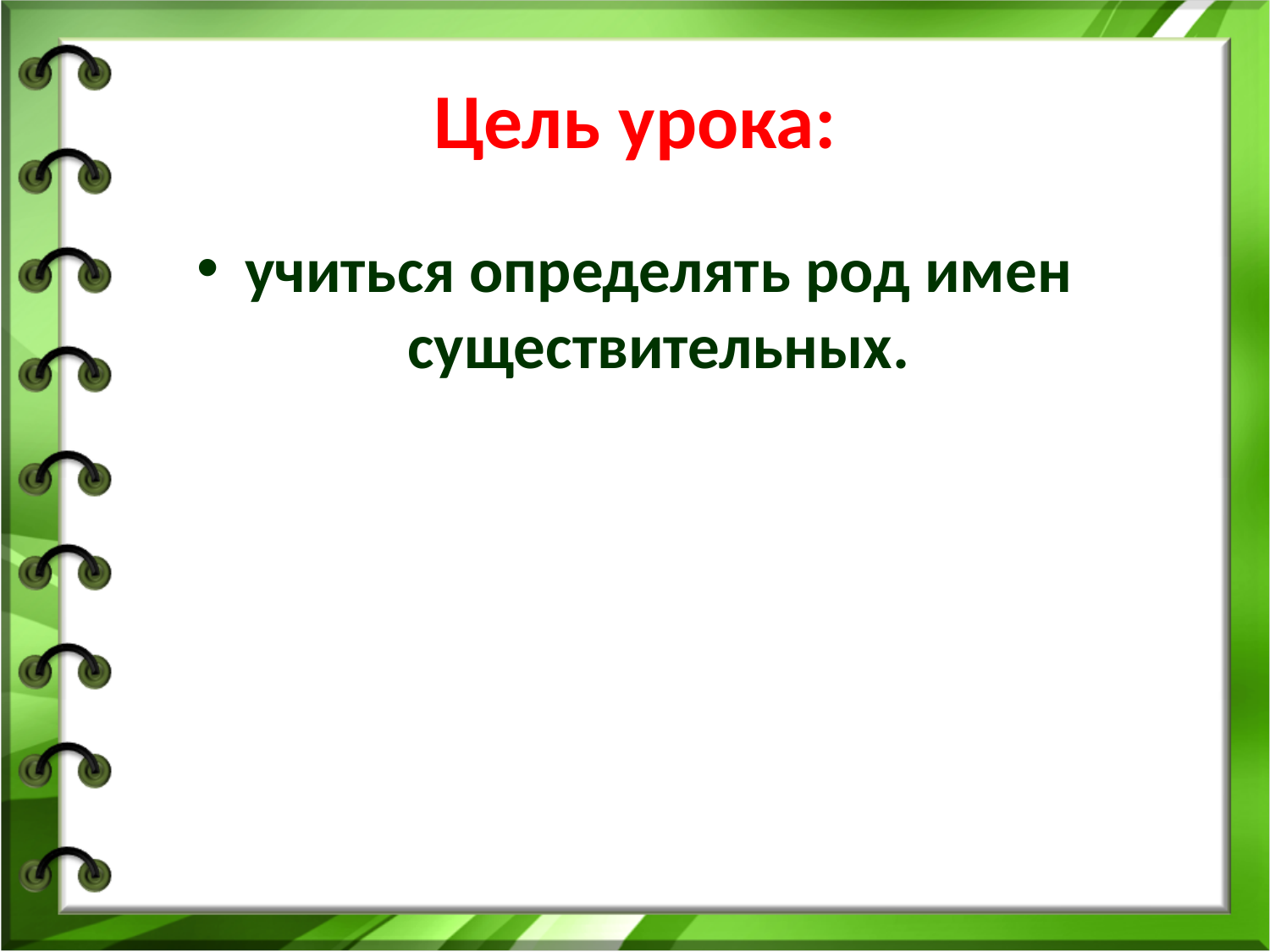

# Цель урока:
учиться определять род имен существительных.